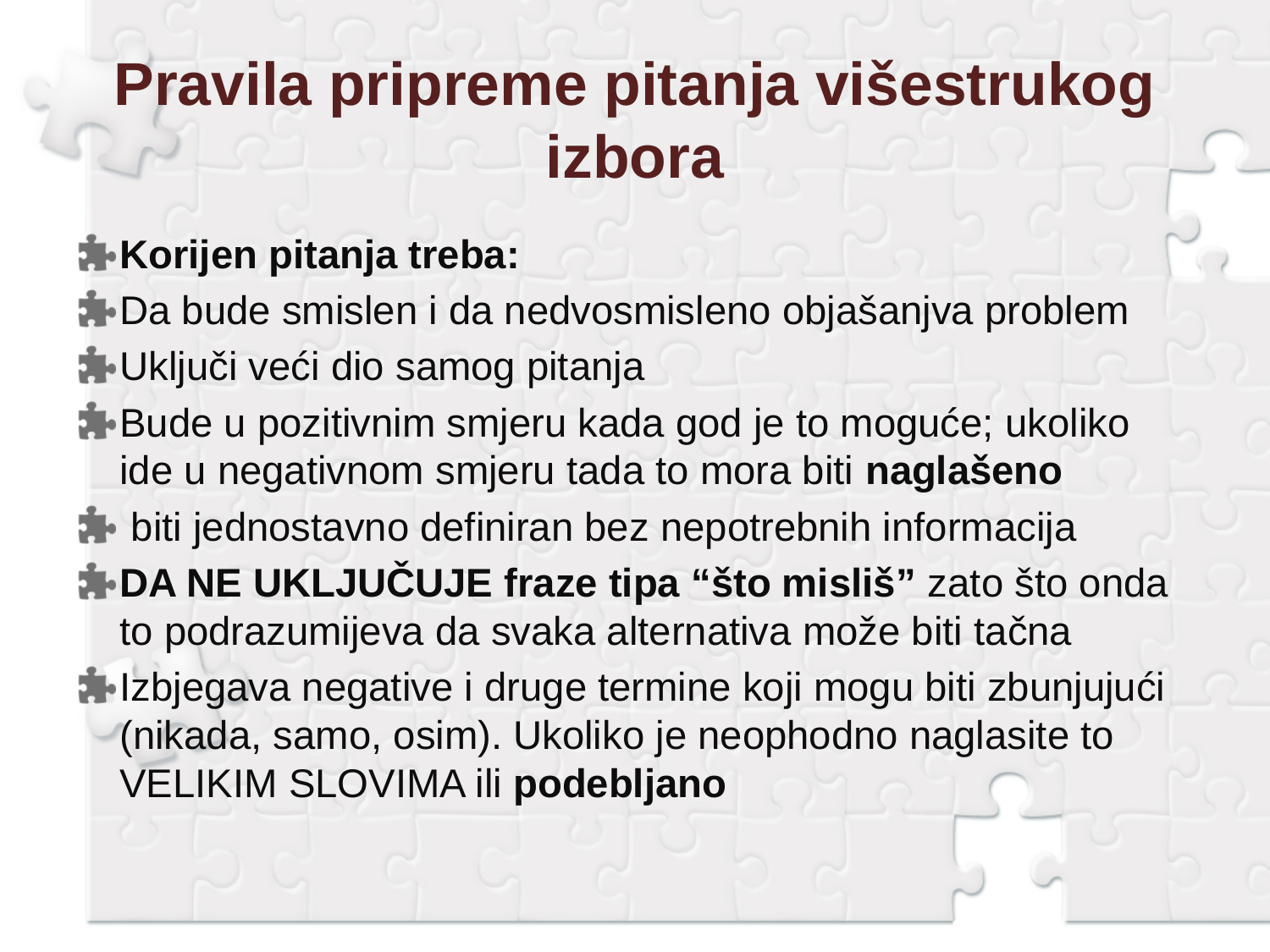

# Pravila pripreme pitanja višestrukog izbora
Korijen pitanja treba:
Da bude smislen i da nedvosmisleno objašanjva problem
Uključi veći dio samog pitanja
Bude u pozitivnim smjeru kada god je to moguće; ukoliko ide u negativnom smjeru tada to mora biti naglašeno
 biti jednostavno definiran bez nepotrebnih informacija
DA NE UKLJUČUJE fraze tipa “što misliš” zato što onda to podrazumijeva da svaka alternativa može biti tačna
Izbjegava negative i druge termine koji mogu biti zbunjujući (nikada, samo, osim). Ukoliko je neophodno naglasite to VELIKIM SLOVIMA ili podebljano